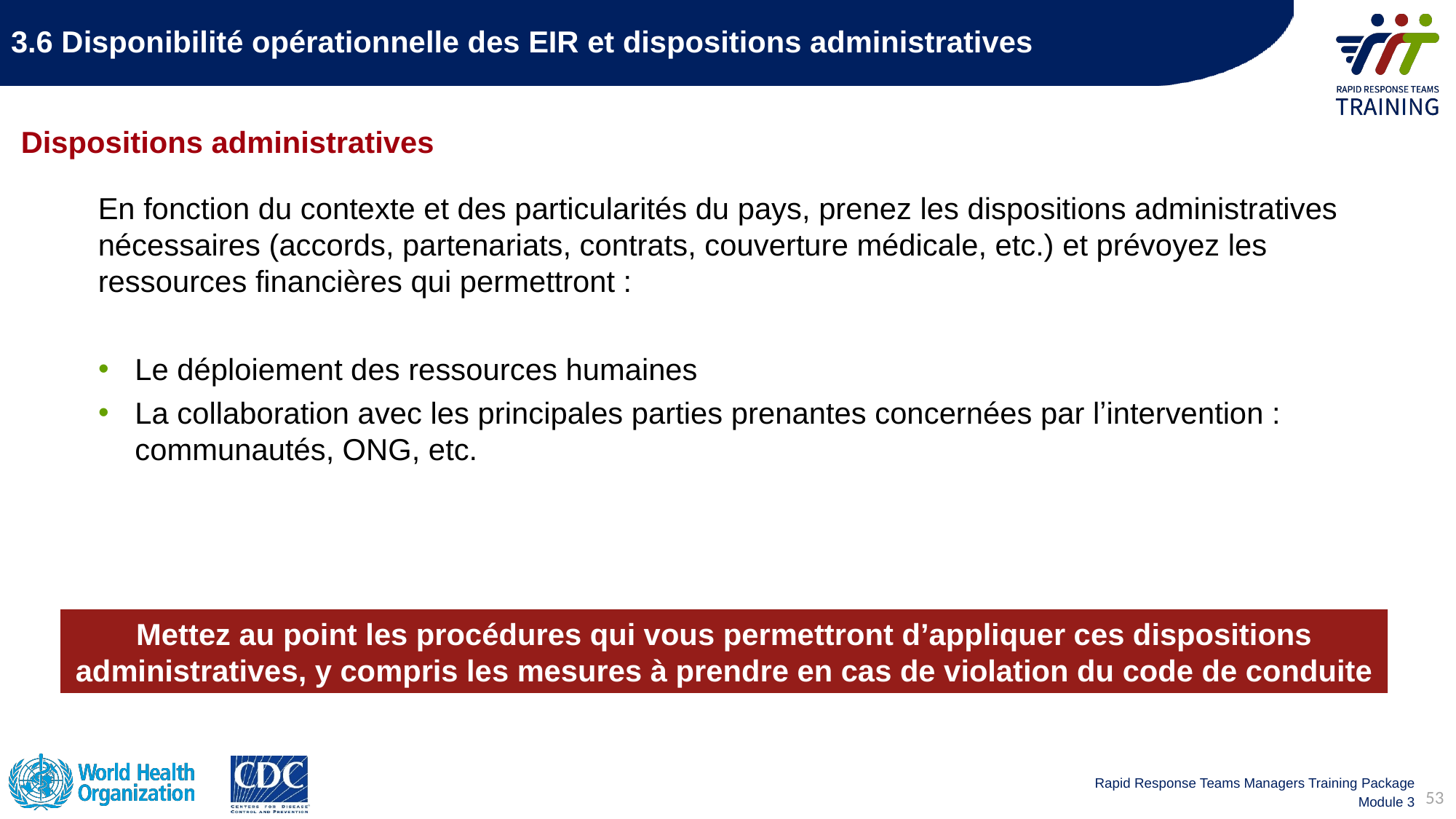

3.6 Disponibilité opérationnelle des EIR et dispositions administratives
# Dispositions administratives
En fonction du contexte et des particularités du pays, prenez les dispositions administratives nécessaires (accords, partenariats, contrats, couverture médicale, etc.) et prévoyez les ressources financières qui permettront :

Le déploiement des ressources humaines
La collaboration avec les principales parties prenantes concernées par lʼintervention : communautés, ONG, etc.
Mettez au point les procédures qui vous permettront dʼappliquer ces dispositions administratives, y compris les mesures à prendre en cas de violation du code de conduite
53